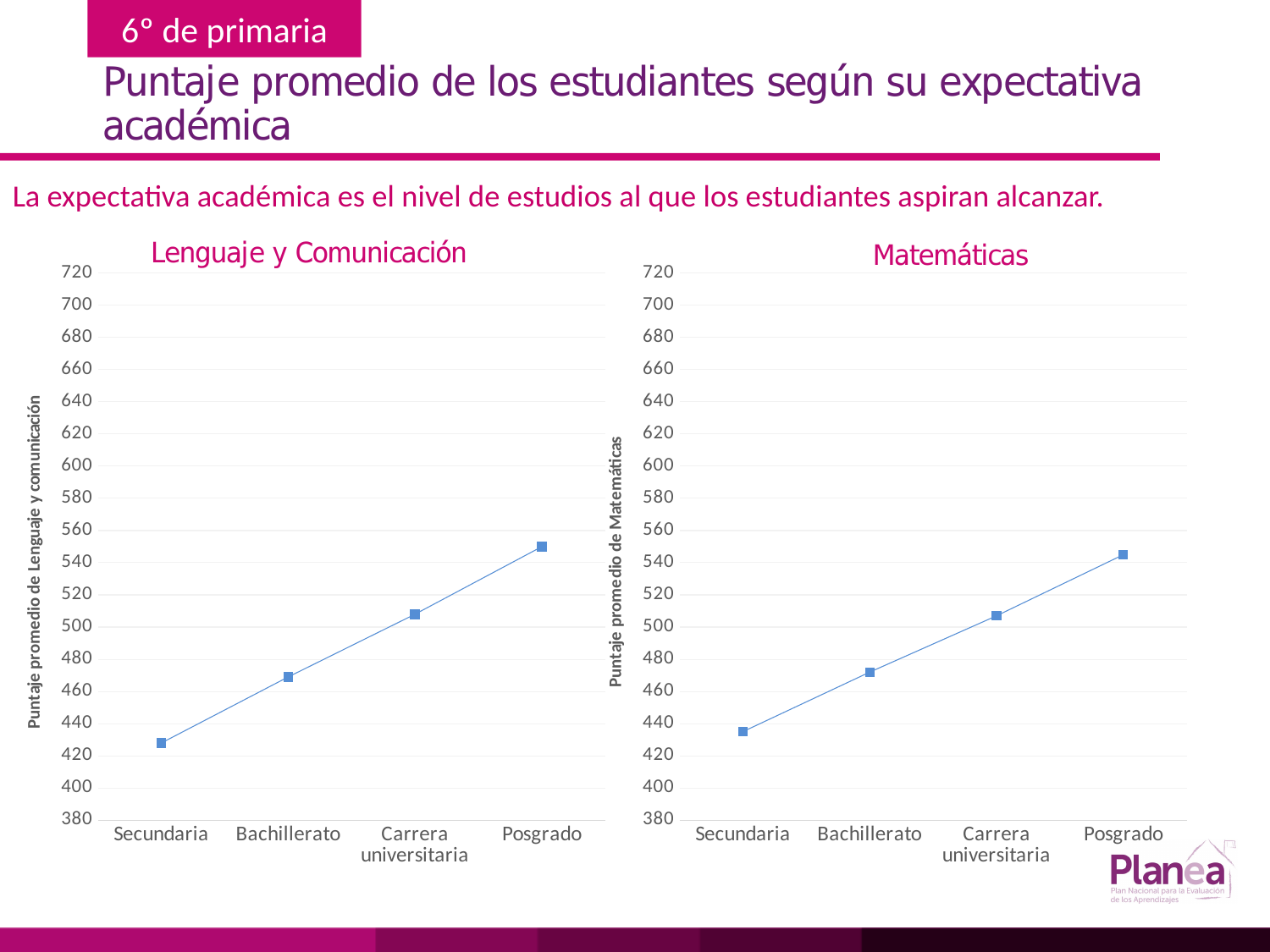

# Puntaje promedio de los estudiantes según su expectativa académica

La expectativa académica es el nivel de estudios al que los estudiantes aspiran alcanzar.
Lenguaje y Comunicación
Matemáticas

### Chart

| Category |  |
|---|---|
| Secundaria | 428.0 |
| Bachillerato | 469.0 |
| Carrera universitaria | 508.0 |
| Posgrado | 550.0 |

### Chart

| Category |  |
|---|---|
| Secundaria | 435.0 |
| Bachillerato | 472.0 |
| Carrera universitaria | 507.0 |
| Posgrado | 545.0 |